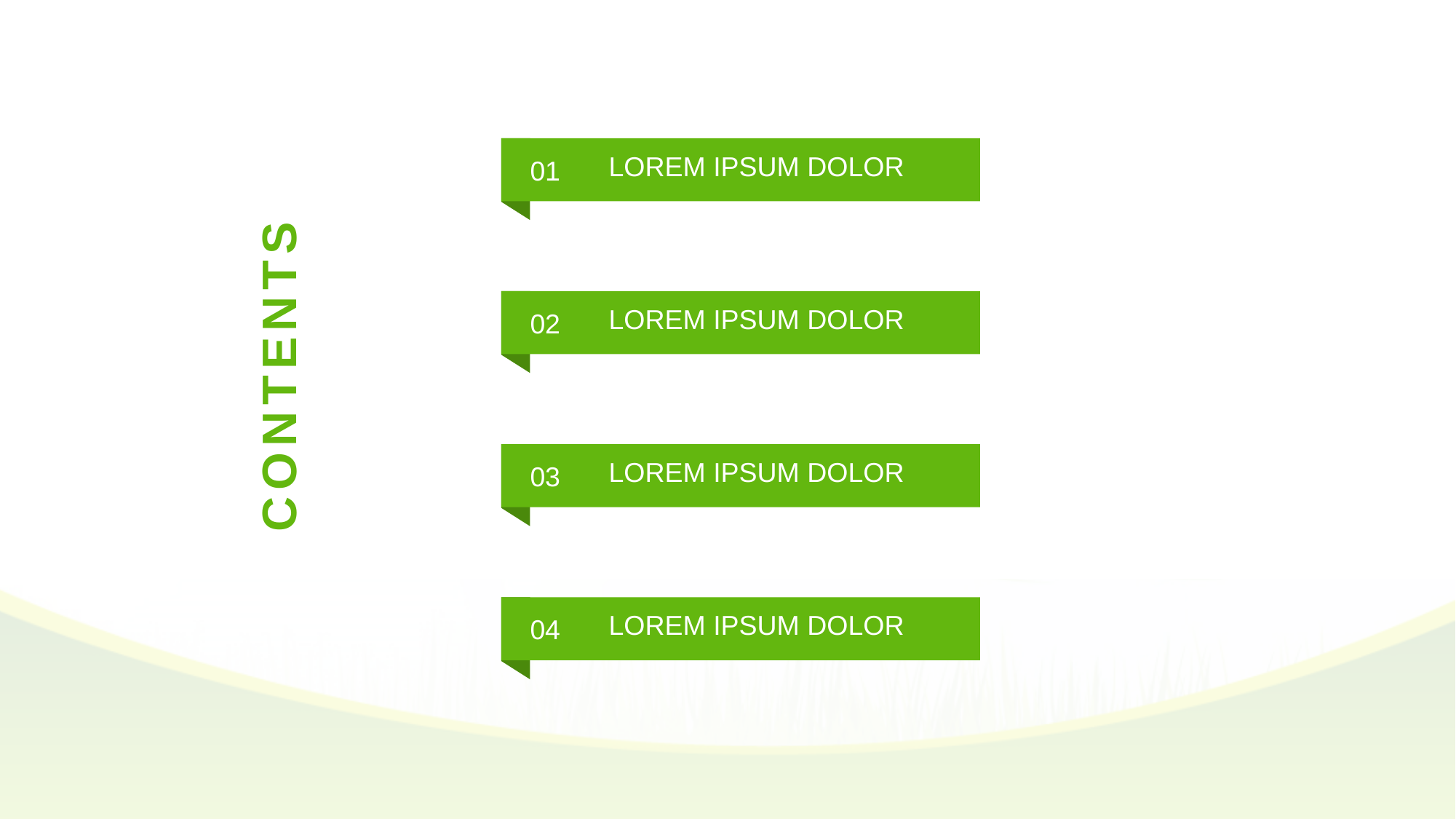

LOREM IPSUM DOLOR
01

LOREM IPSUM DOLOR
02

CONTENTS

LOREM IPSUM DOLOR
03

LOREM IPSUM DOLOR
04